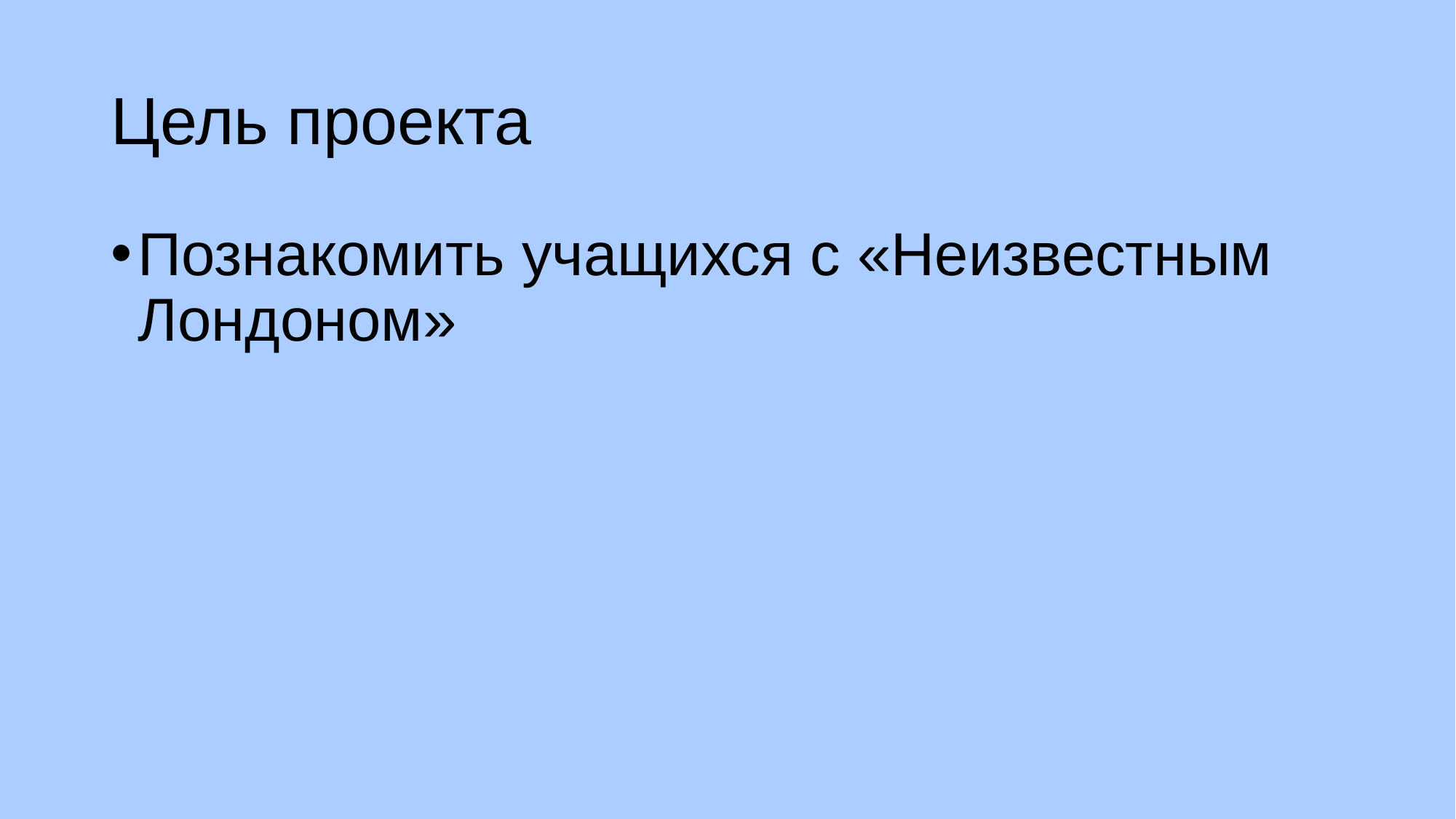

# Цель проекта
Познакомить учащихся с «Неизвестным Лондоном»